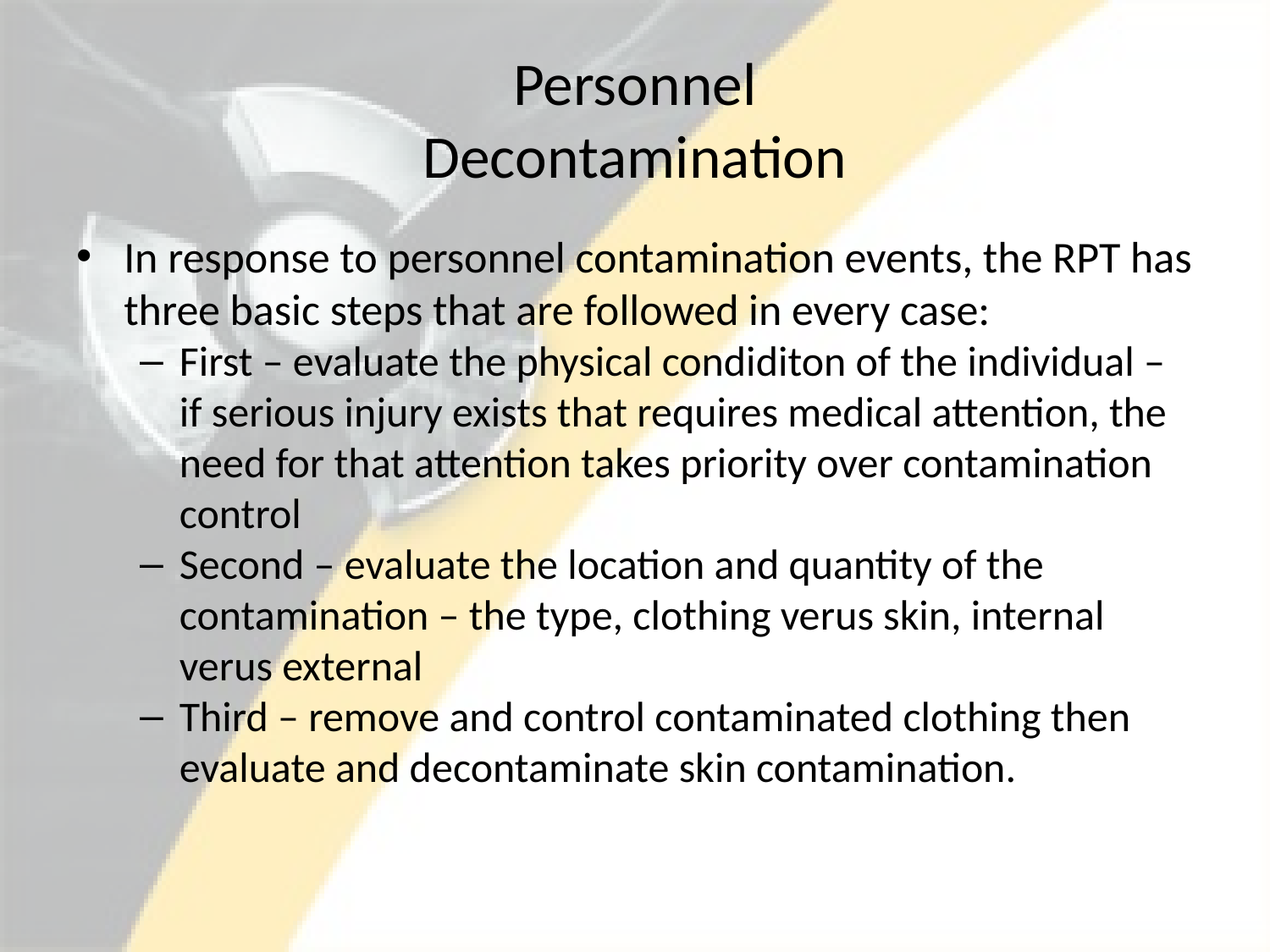

# Personnel Decontamination
In response to personnel contamination events, the RPT has three basic steps that are followed in every case:
First – evaluate the physical condiditon of the individual – if serious injury exists that requires medical attention, the need for that attention takes priority over contamination control
Second – evaluate the location and quantity of the contamination – the type, clothing verus skin, internal verus external
Third – remove and control contaminated clothing then evaluate and decontaminate skin contamination.